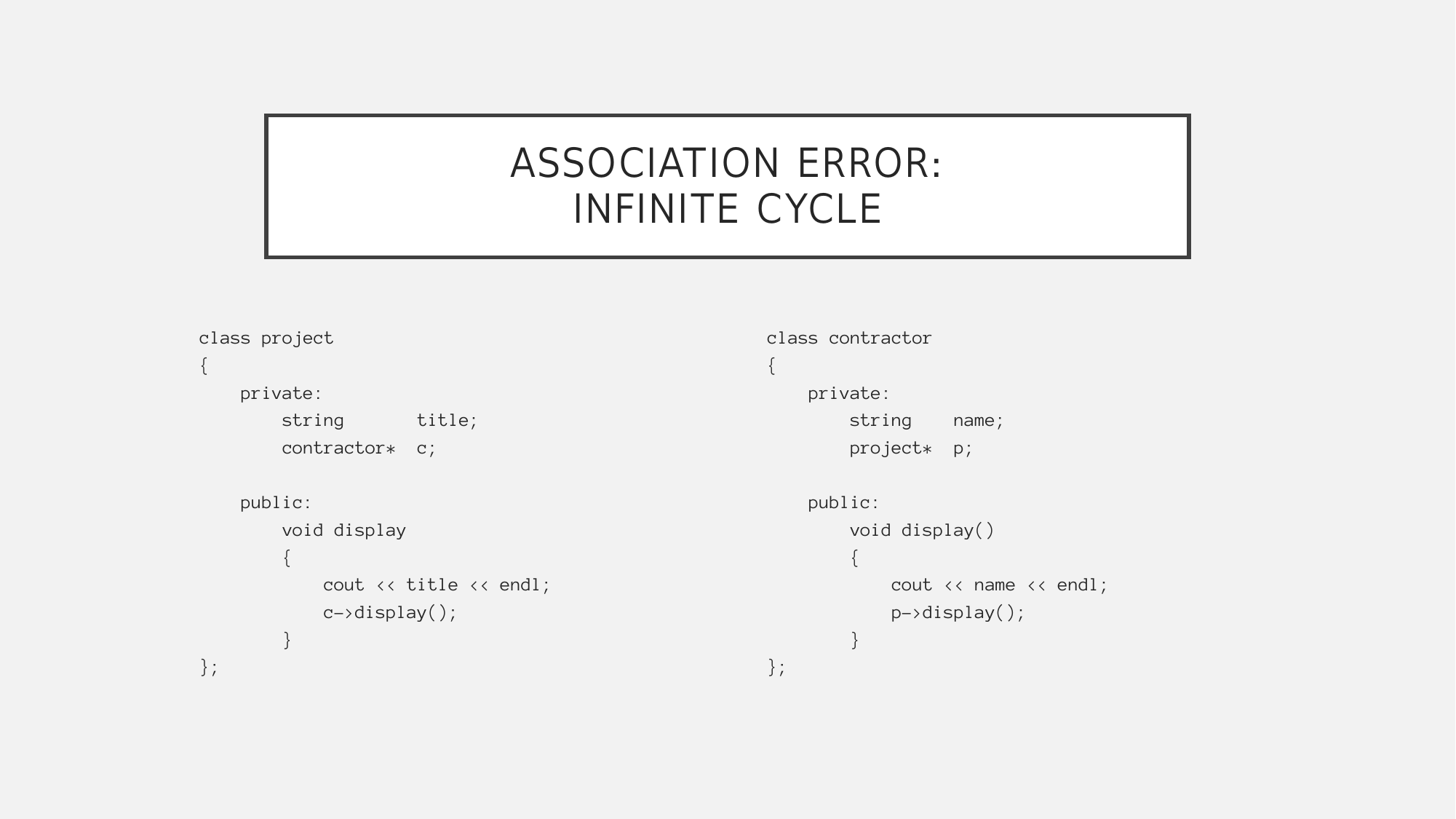

# association Error: Infinite Cycle
class project
{
    private:
        string       title;
        contractor*  c;

    public:
        void display
        {
            cout << title << endl;
            c->display();
        }
};
class contractor
{
    private:
        string    name;
        project*  p;

    public:
        void display()
        {
            cout << name << endl;
            p->display();
        }
};